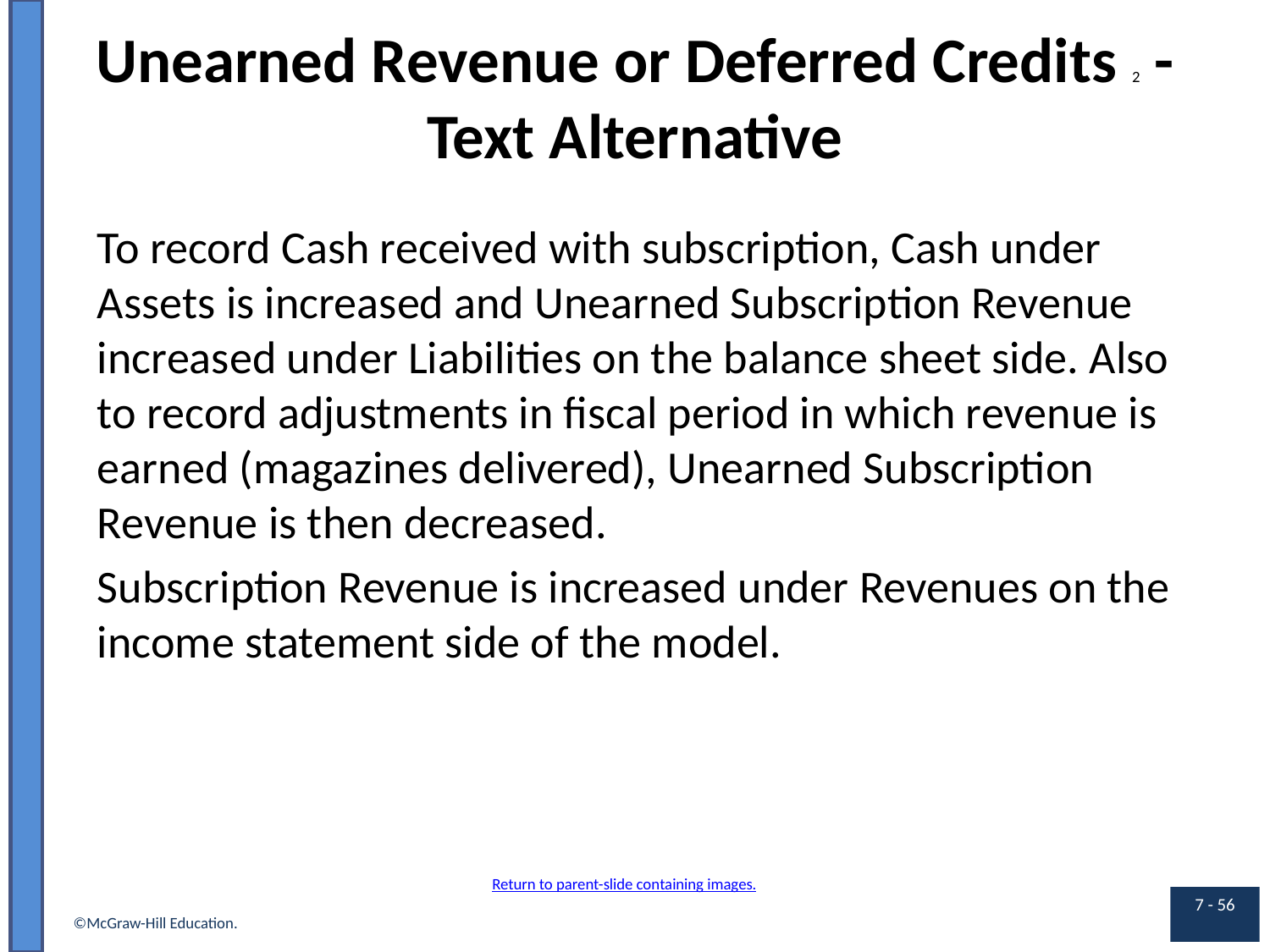

# Unearned Revenue or Deferred Credits 2 - Text Alternative
To record Cash received with subscription, Cash under Assets is increased and Unearned Subscription Revenue increased under Liabilities on the balance sheet side. Also to record adjustments in fiscal period in which revenue is earned (magazines delivered), Unearned Subscription Revenue is then decreased.
Subscription Revenue is increased under Revenues on the income statement side of the model.
Return to parent-slide containing images.